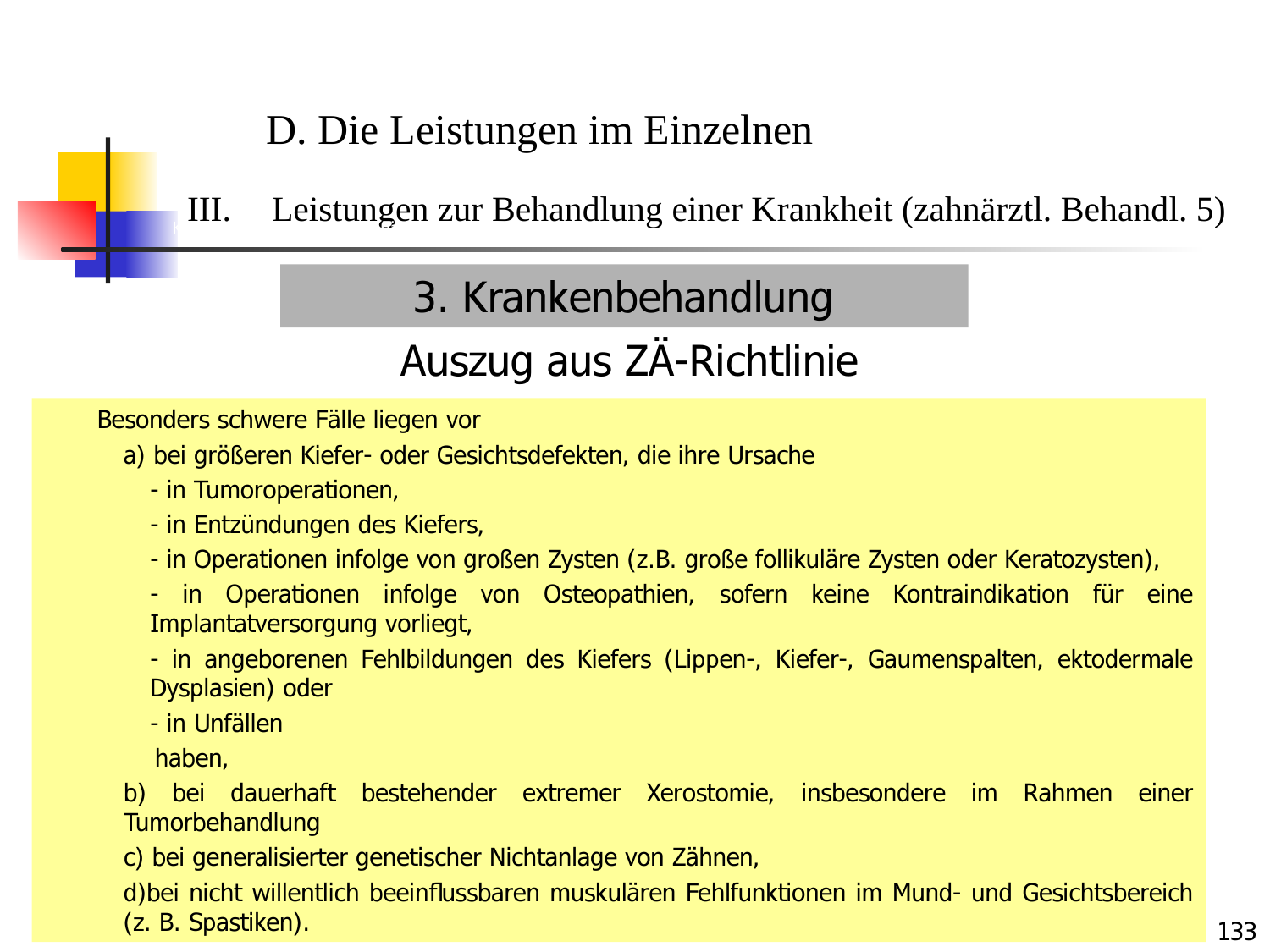

Krankenbehandlung 5 (zahnärztl. Behandlung)
D. Die Leistungen im Einzelnen

Leistungen zur Behandlung einer Krankheit (zahnärztl. Behandl. 5)
3. Krankenbehandlung
Auszug aus ZÄ-Richtlinie
Besonders schwere Fälle liegen vor
a) bei größeren Kiefer- oder Gesichtsdefekten, die ihre Ursache
- in Tumoroperationen,
- in Entzündungen des Kiefers,
- in Operationen infolge von großen Zysten (z.B. große follikuläre Zysten oder Keratozysten),
- in Operationen infolge von Osteopathien, sofern keine Kontraindikation für eine Implantatversorgung vorliegt,
- in angeborenen Fehlbildungen des Kiefers (Lippen-, Kiefer-, Gaumenspalten, ektodermale Dysplasien) oder
- in Unfällen
    haben,
b) bei dauerhaft bestehender extremer Xerostomie, insbesondere im Rahmen einer Tumorbehandlung
c) bei generalisierter genetischer Nichtanlage von Zähnen,
d)bei nicht willentlich beeinflussbaren muskulären Fehlfunktionen im Mund- und Gesichtsbereich (z. B. Spastiken).
Krankheit
Das  Leistungsrecht der gesetzlichen Kranken- und Pflegeversicherung; Sommersemester 2018
133